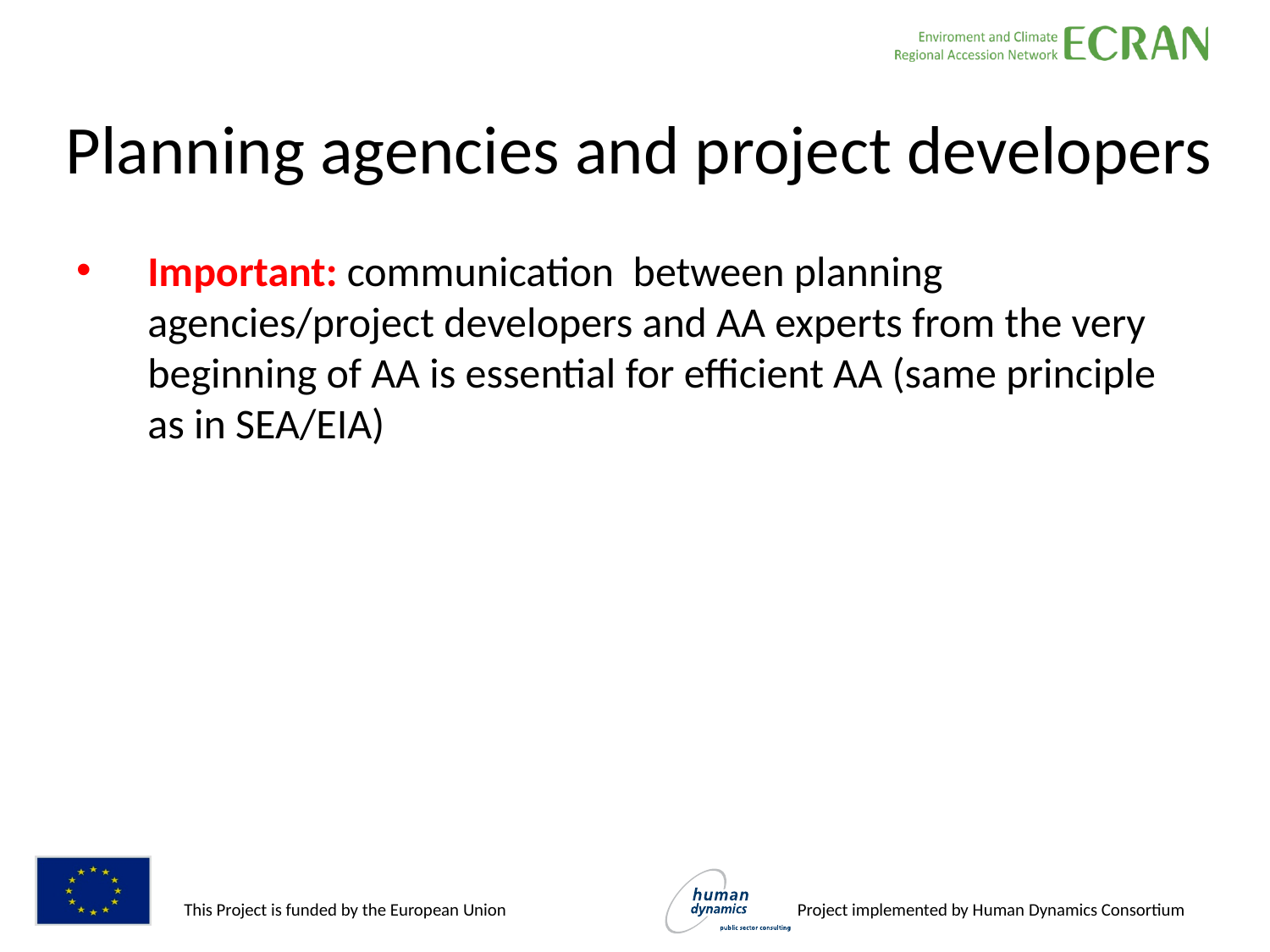

# Planning agencies and project developers
Important: communication  between planning agencies/project developers and AA experts from the very beginning of AA is essential for efficient AA (same principle as in SEA/EIA)